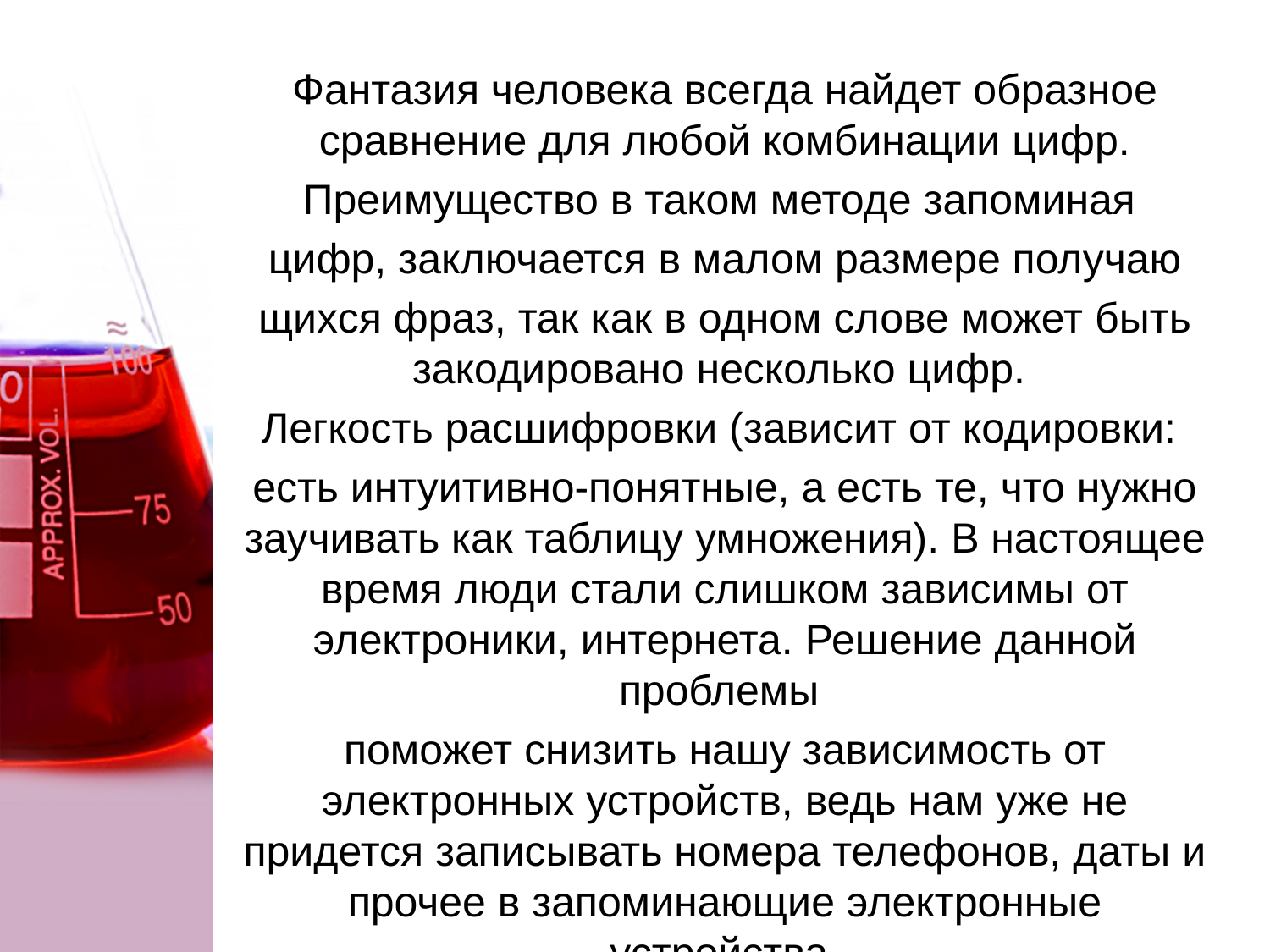

Фантазия человека всегда найдет образное сравнение для любой комбинации цифр.
Преимущество в таком методе запоминая
цифр, заключается в малом размере получаю
щихся фраз, так как в одном слове может быть закодировано несколько цифр.
Легкость расшифровки (зависит от кодировки:
есть интуитивно-понятные, а есть те, что нужно заучивать как таблицу умножения). В настоящее время люди стали слишком зависимы от электроники, интернета. Решение данной проблемы
поможет снизить нашу зависимость от электронных устройств, ведь нам уже не придется записывать номера телефонов, даты и прочее в запоминающие электронные устройства.